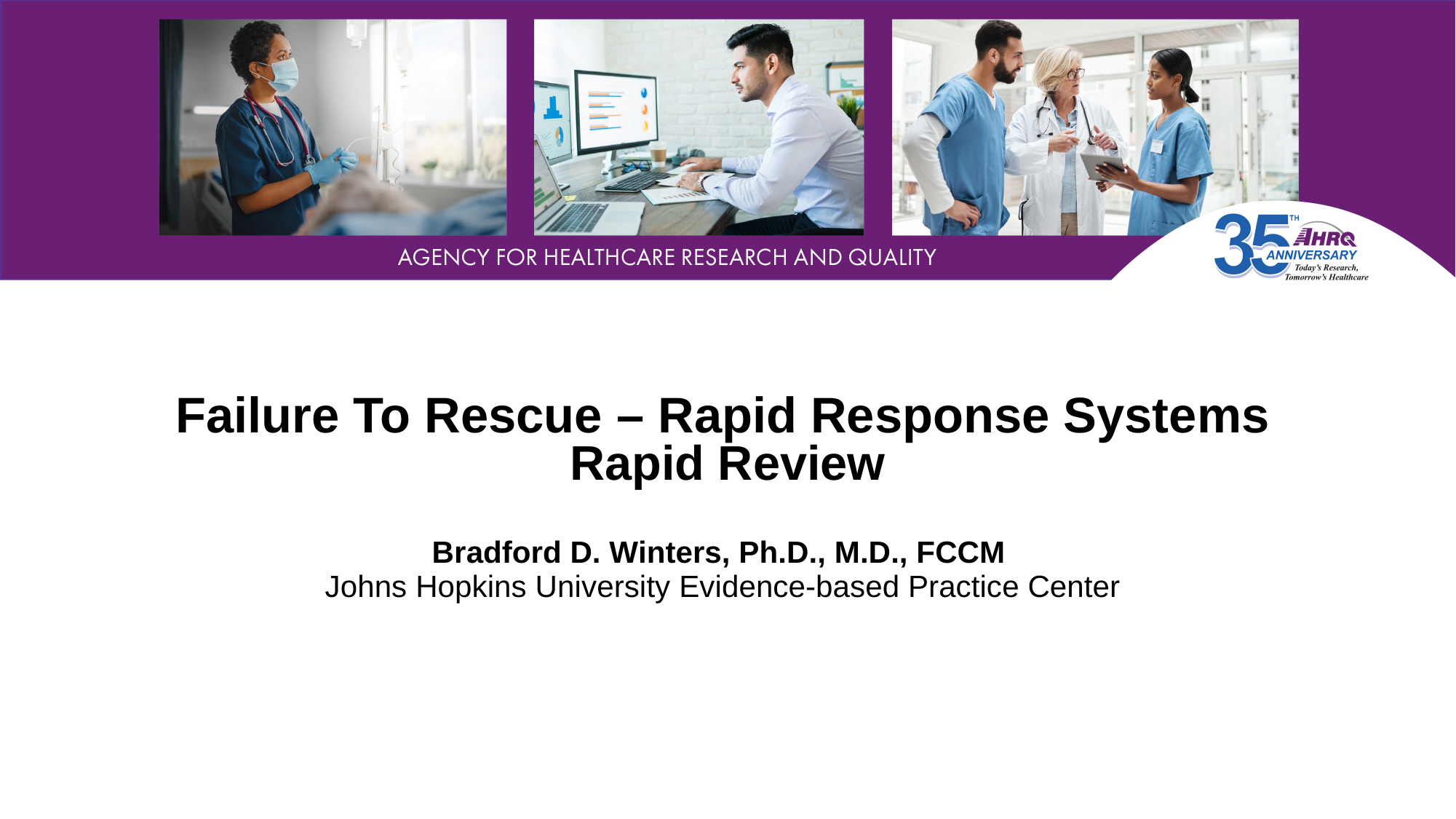

# Failure To Rescue – Rapid Response Systems Bradford D. Winters, Ph.D., M.D., FCCM Johns Hopkins University Evidence-based Practice Center
Rapid Review